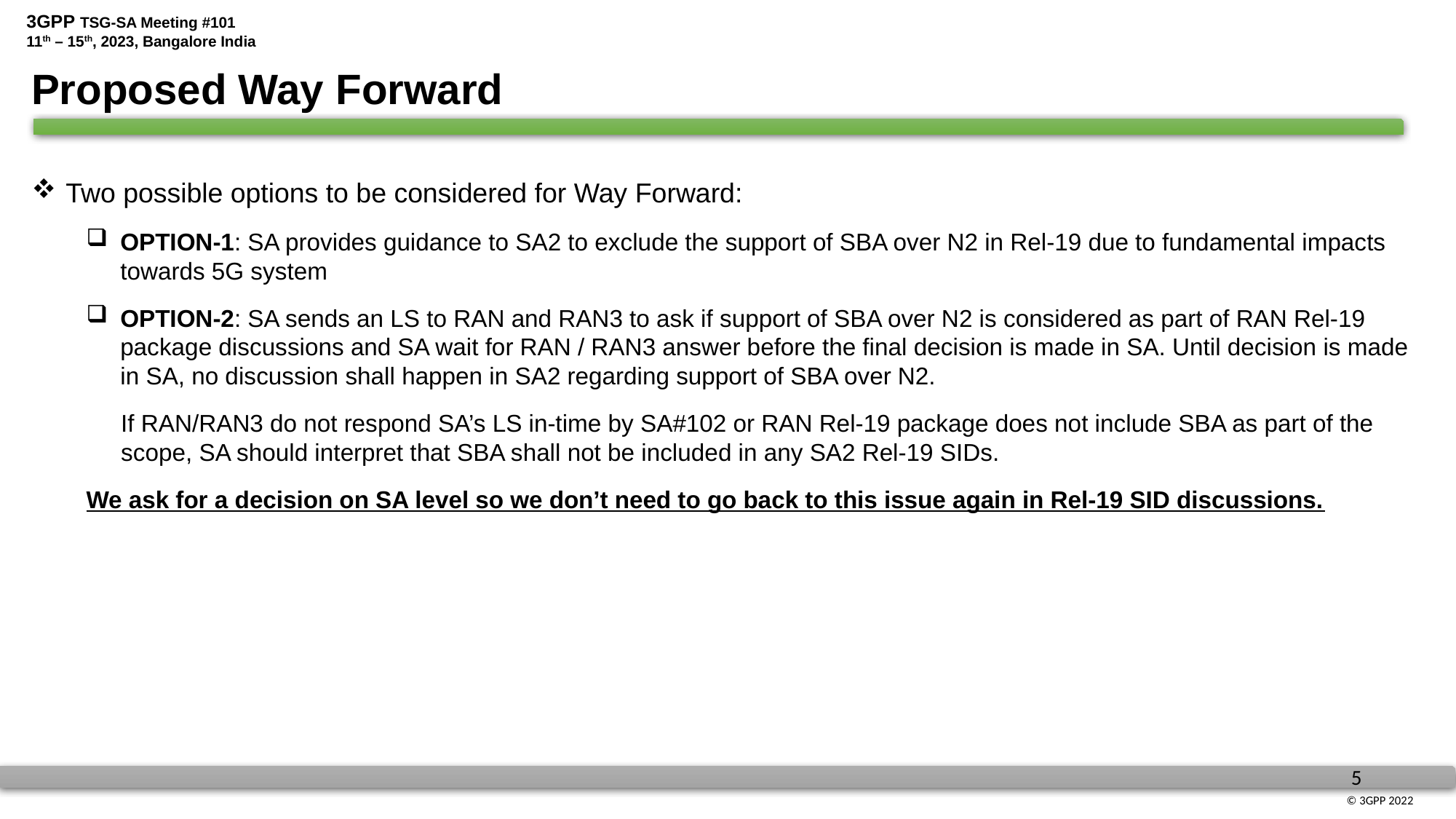

# Proposed Way Forward

Two possible options to be considered for Way Forward:
OPTION-1: SA provides guidance to SA2 to exclude the support of SBA over N2 in Rel-19 due to fundamental impacts towards 5G system
OPTION-2: SA sends an LS to RAN and RAN3 to ask if support of SBA over N2 is considered as part of RAN Rel-19 package discussions and SA wait for RAN / RAN3 answer before the final decision is made in SA. Until decision is made in SA, no discussion shall happen in SA2 regarding support of SBA over N2.
If RAN/RAN3 do not respond SA’s LS in-time by SA#102 or RAN Rel-19 package does not include SBA as part of the scope, SA should interpret that SBA shall not be included in any SA2 Rel-19 SIDs.
We ask for a decision on SA level so we don’t need to go back to this issue again in Rel-19 SID discussions.